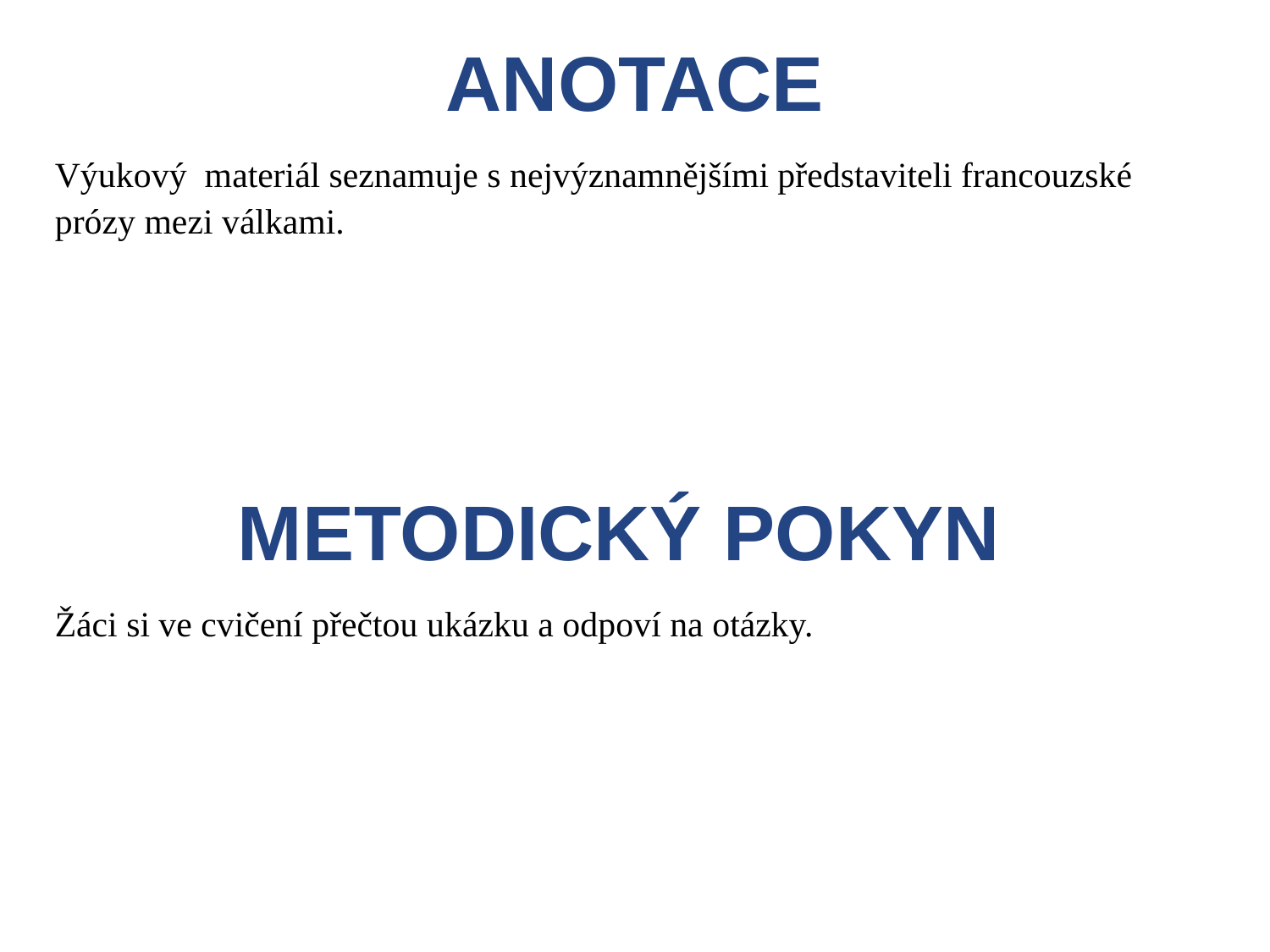

ANOTACE
Výukový  materiál seznamuje s nejvýznamnějšími představiteli francouzské prózy mezi válkami.
METODICKÝ POKYN
Žáci si ve cvičení přečtou ukázku a odpoví na otázky.